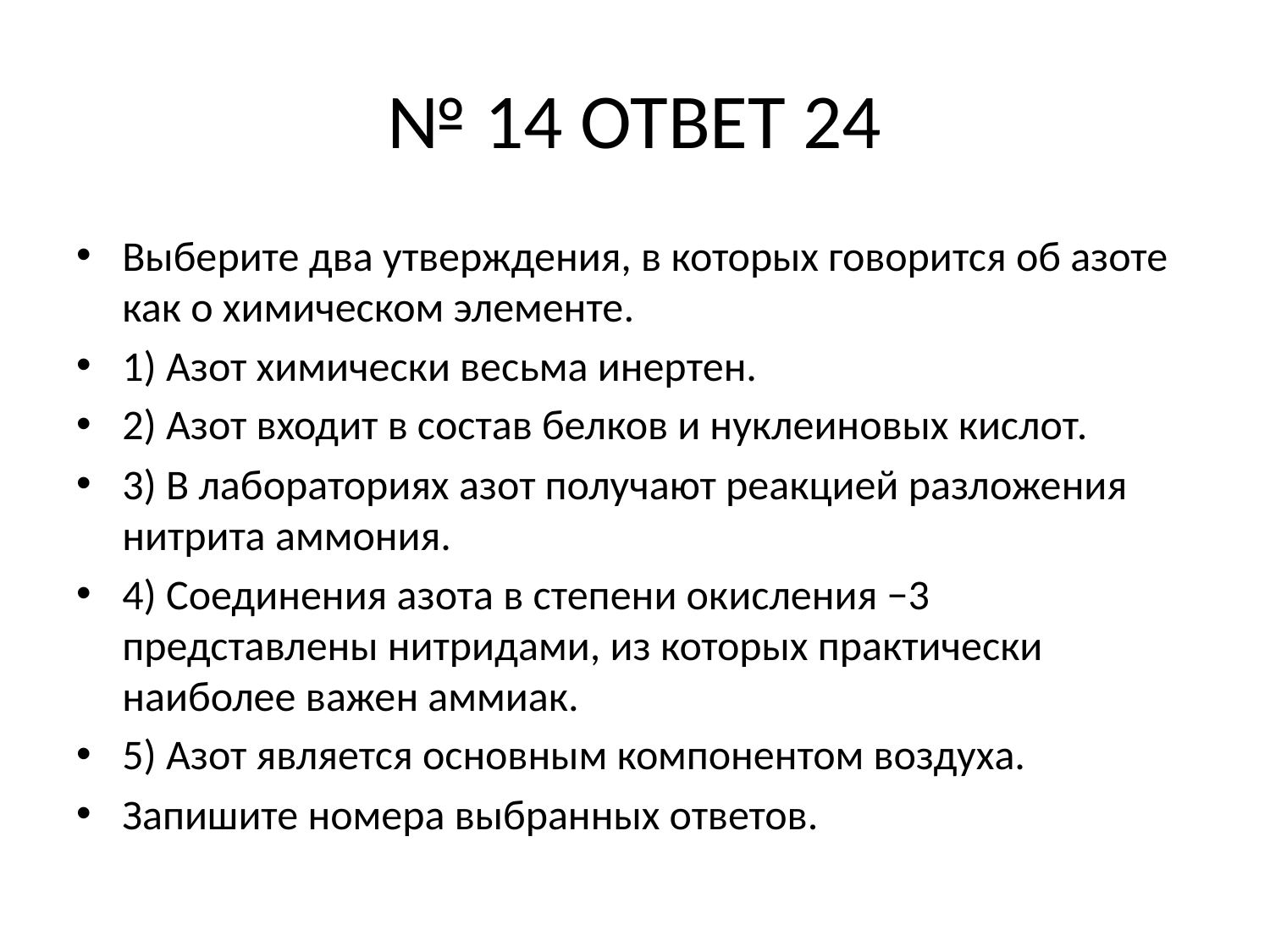

# № 14 ОТВЕТ 24
Выберите два утверждения, в которых говорится об азоте как о химическом элементе.
1) Азот химически весьма инертен.
2) Азот входит в состав белков и нуклеиновых кислот.
3) В лабораториях азот получают реакцией разложения нитрита аммония.
4) Соединения азота в степени окисления −3 представлены нитридами, из которых практически наиболее важен аммиак.
5) Азот является основным компонентом воздуха.
Запишите номера выбранных ответов.